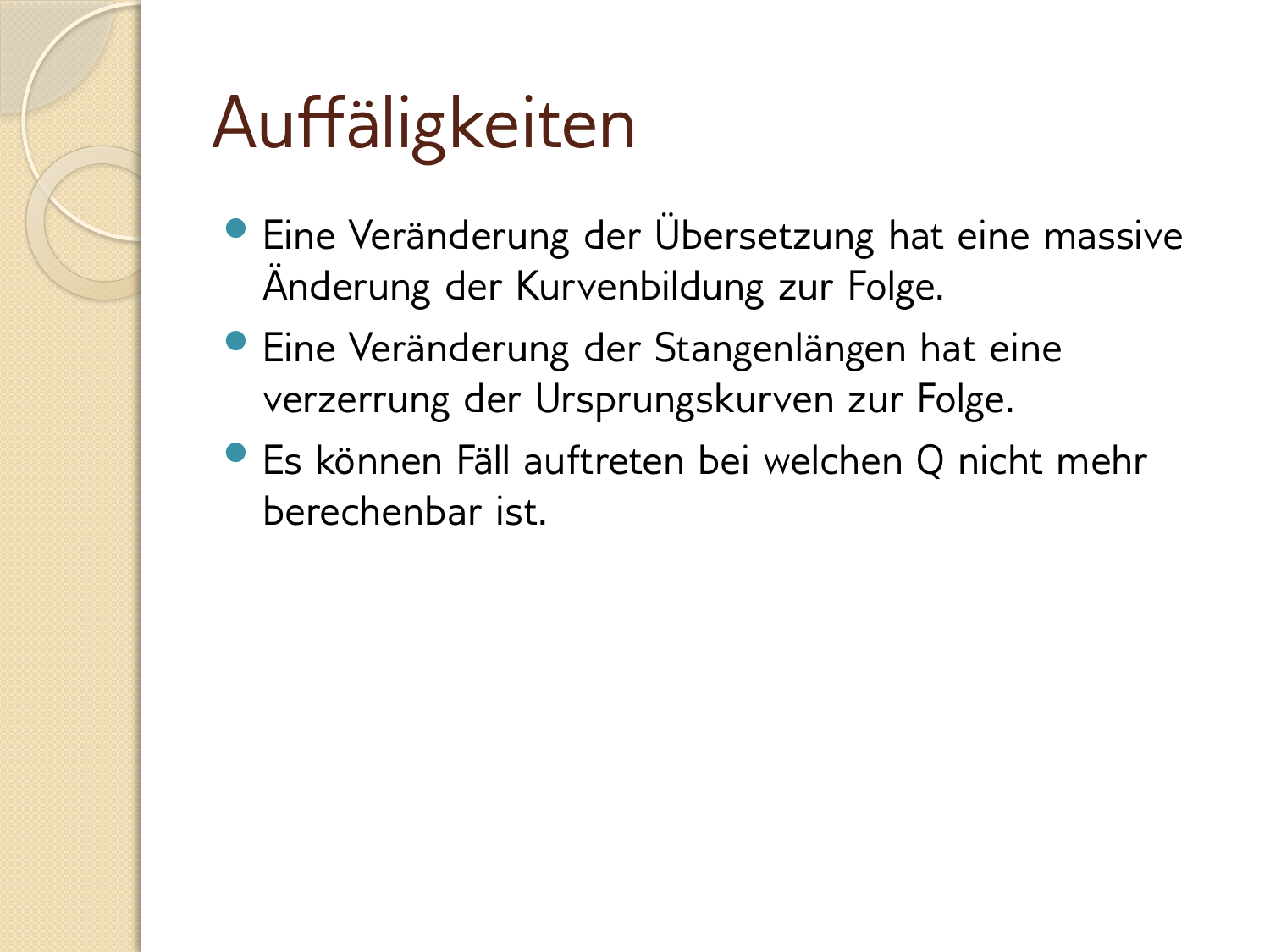

# Auffäligkeiten
Eine Veränderung der Übersetzung hat eine massive Änderung der Kurvenbildung zur Folge.
Eine Veränderung der Stangenlängen hat eine verzerrung der Ursprungskurven zur Folge.
Es können Fäll auftreten bei welchen Q nicht mehr berechenbar ist.